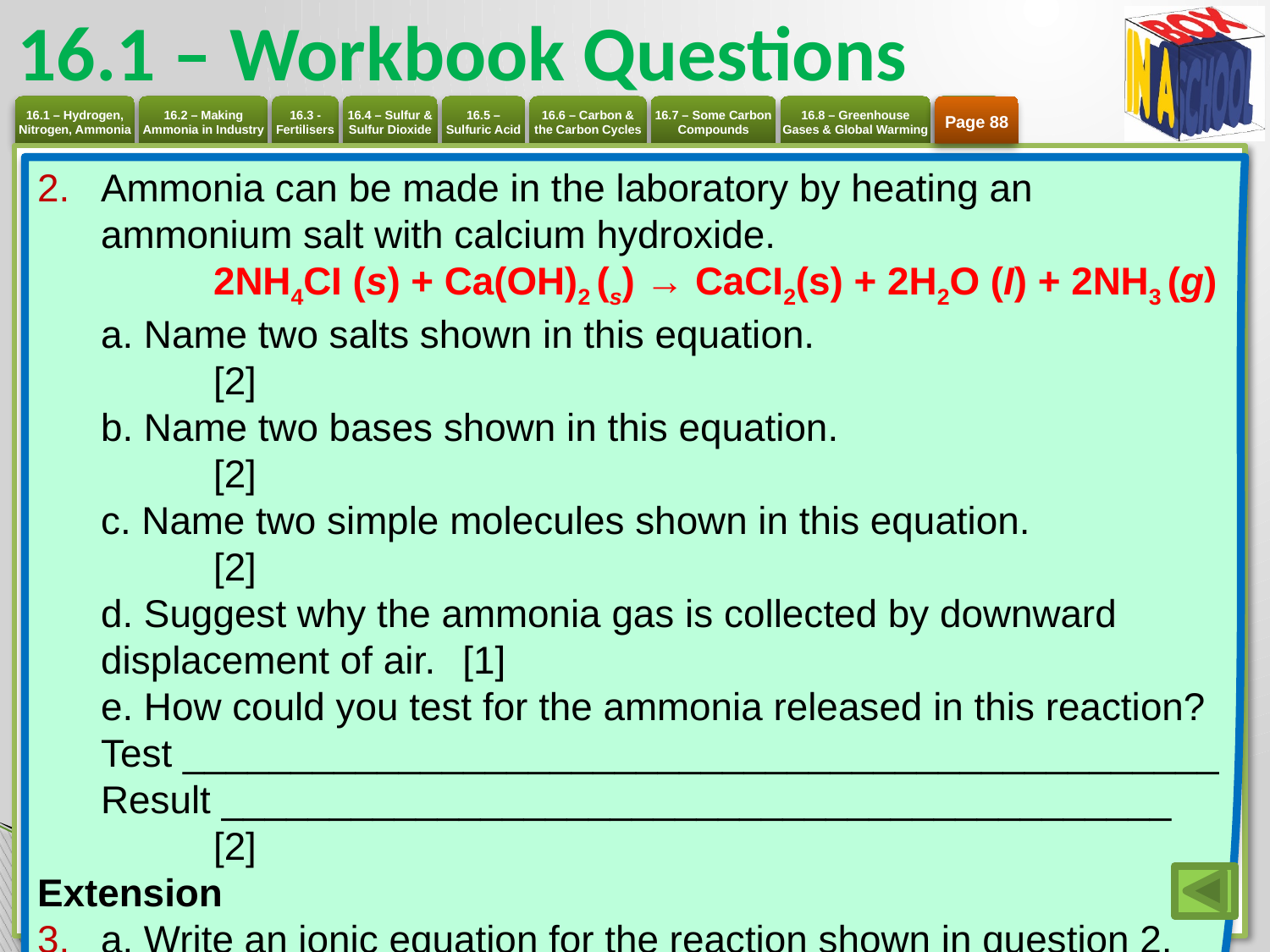

# 16.1 – Workbook Questions
Page 88
Ammonia can be made in the laboratory by heating an ammonium salt with calcium hydroxide.
	2NH4CI (s) + Ca(OH)2 (s) → CaCI2(s) + 2H2O (I) + 2NH3 (g)
a. Name two salts shown in this equation.	[2]
b. Name two bases shown in this equation.	[2]
c. Name two simple molecules shown in this equation.	[2]
d. Suggest why the ammonia gas is collected by downward displacement of air.	[1]
e. How could you test for the ammonia released in this reaction?
Test ________________________________________________
Result ____________________________________________	[2]
Extension
a. Write an ionic equation for the reaction shown in question 2.	[2]
b. Explain which is the acid and which is the base in terms of proton transfer.	                                                                  [2]